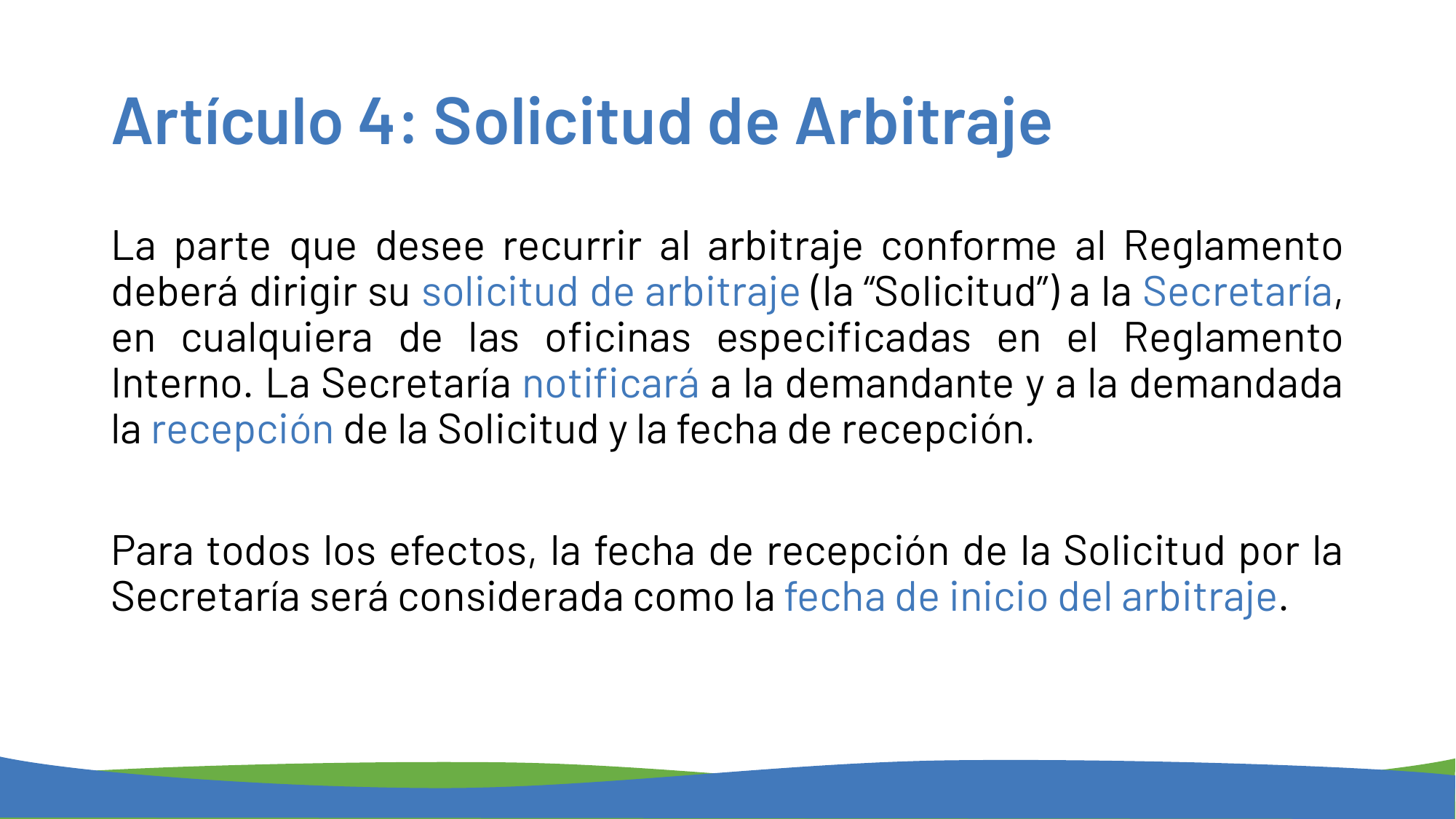

# Artículo 4: Solicitud de Arbitraje
La parte que desee recurrir al arbitraje conforme al Reglamento deberá dirigir su solicitud de arbitraje (la “Solicitud”) a la Secretaría, en cualquiera de las oficinas especificadas en el Reglamento Interno. La Secretaría notificará a la demandante y a la demandada la recepción de la Solicitud y la fecha de recepción.

Para todos los efectos, la fecha de recepción de la Solicitud por la Secretaría será considerada como la fecha de inicio del arbitraje.